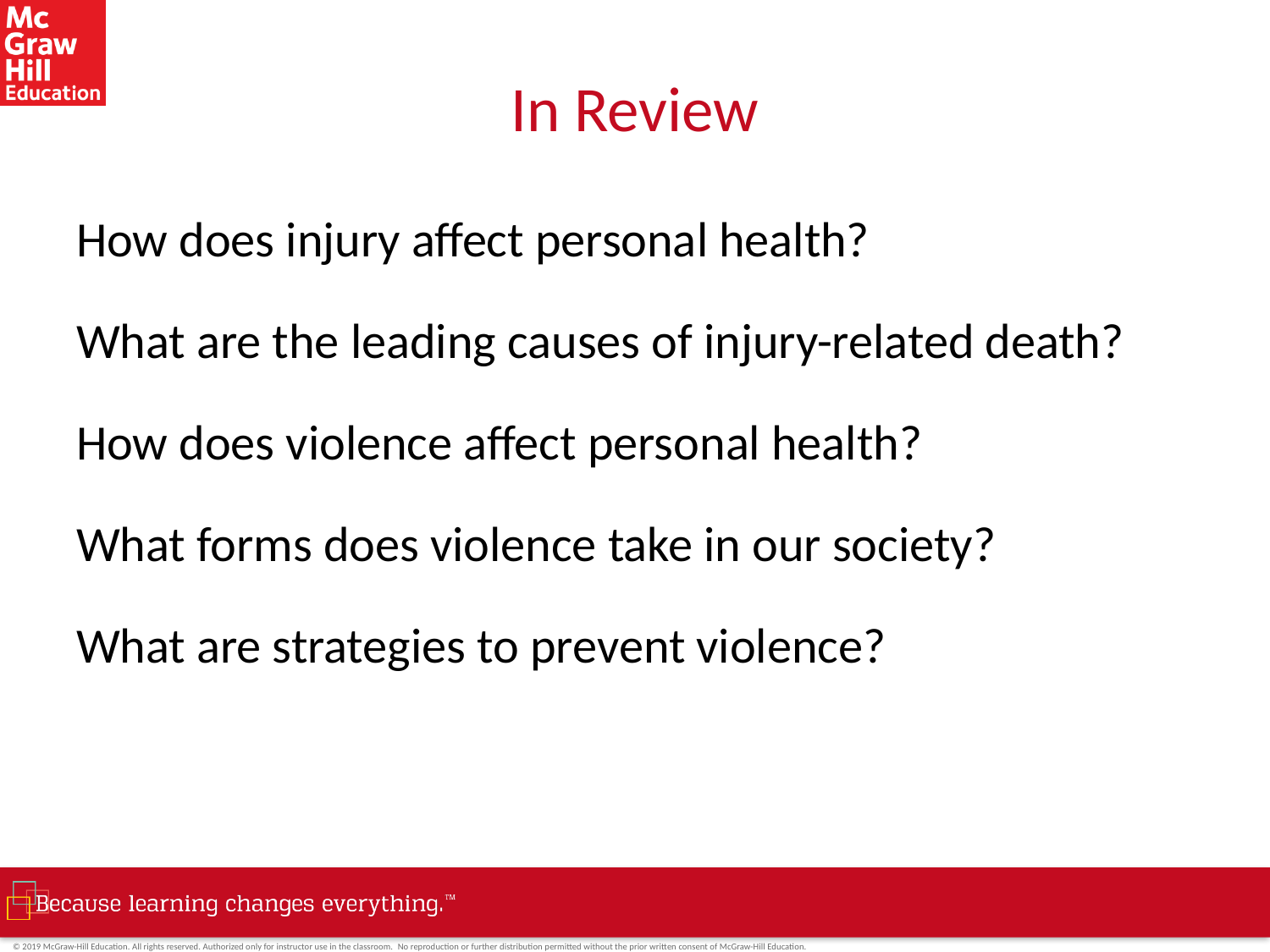

# In Review
How does injury affect personal health?
What are the leading causes of injury-related death?
How does violence affect personal health?
What forms does violence take in our society?
What are strategies to prevent violence?